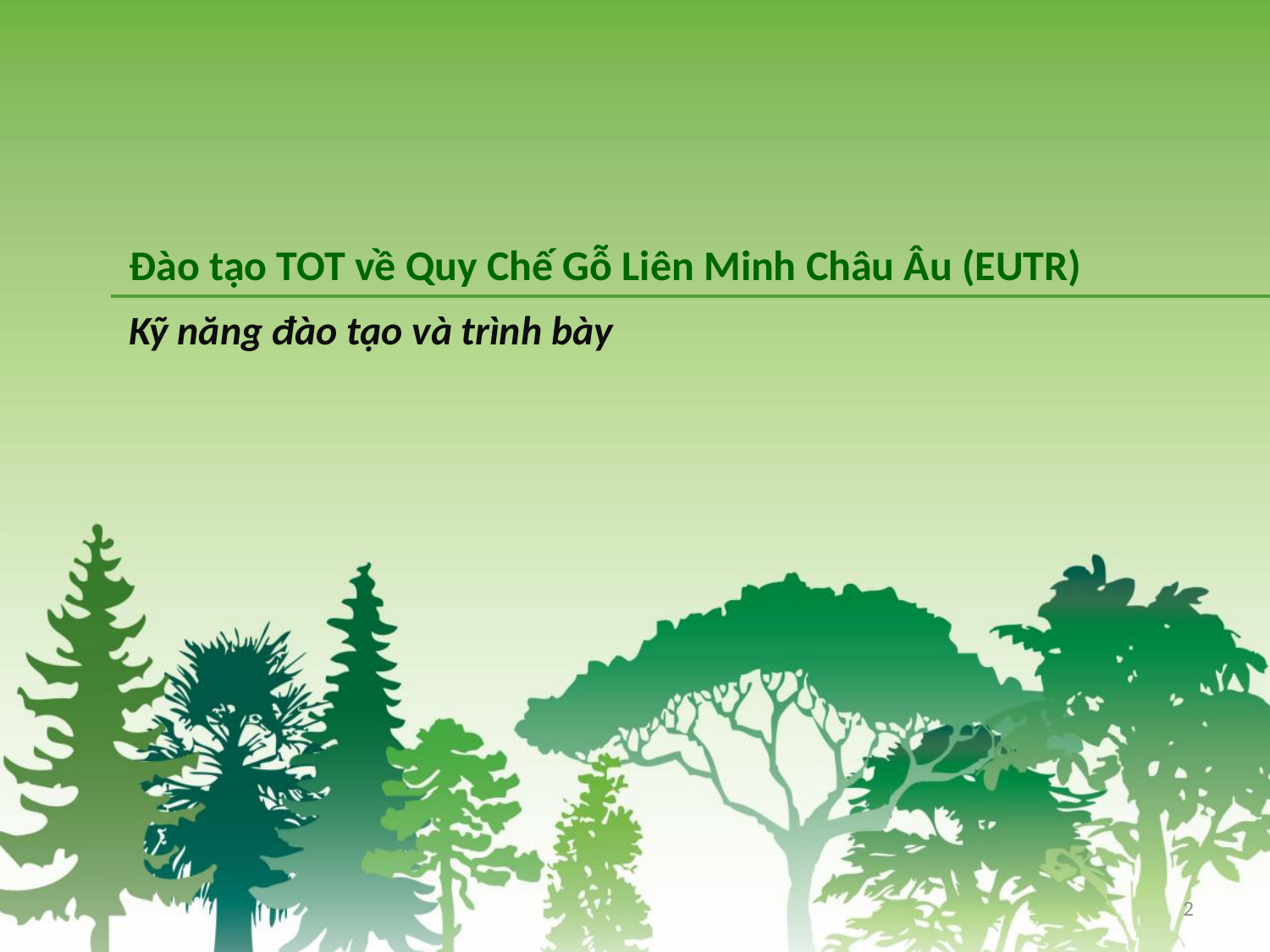

Đào tạo TOT về Quy Chế Gỗ Liên Minh Châu Âu (EUTR)
Kỹ năng đào tạo và trình bày
2